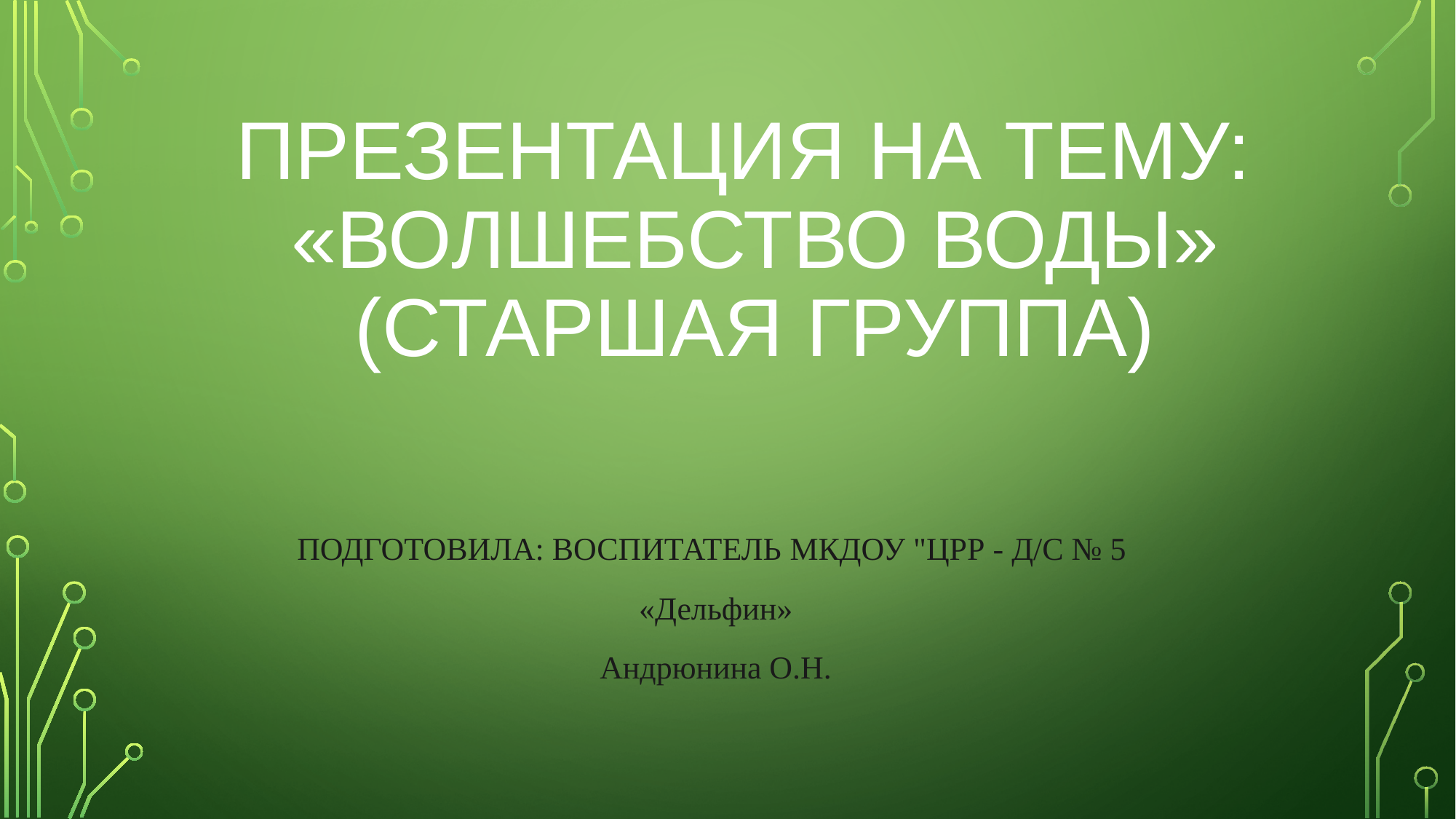

# Презентация на тему: «Волшебство воды» (старшая группа)
Подготовила: воспитатель МКДОУ "ЦРР - Д/С № 5
«Дельфин»
Андрюнина О.Н.